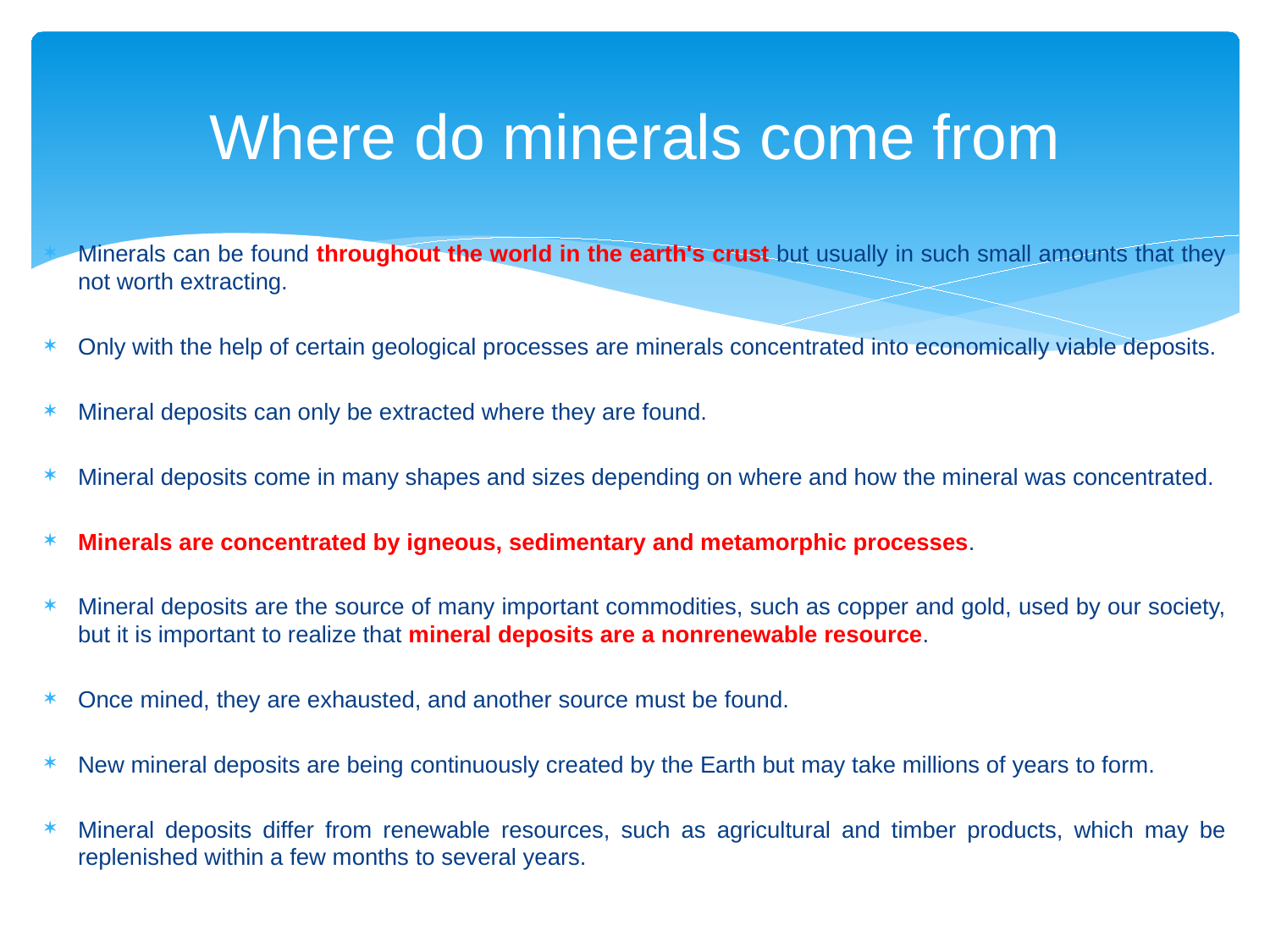

# Where do minerals come from
Minerals can be found throughout the world in the earth's crust but usually in such small amounts that they not worth extracting.

Only with the help of certain geological processes are minerals concentrated into economically viable deposits.

Mineral deposits can only be extracted where they are found.

Mineral deposits come in many shapes and sizes depending on where and how the mineral was concentrated.

Minerals are concentrated by igneous, sedimentary and metamorphic processes.

Mineral deposits are the source of many important commodities, such as copper and gold, used by our society, but it is important to realize that mineral deposits are a nonrenewable resource.

Once mined, they are exhausted, and another source must be found.

New mineral deposits are being continuously created by the Earth but may take millions of years to form.

Mineral deposits differ from renewable resources, such as agricultural and timber products, which may be replenished within a few months to several years.